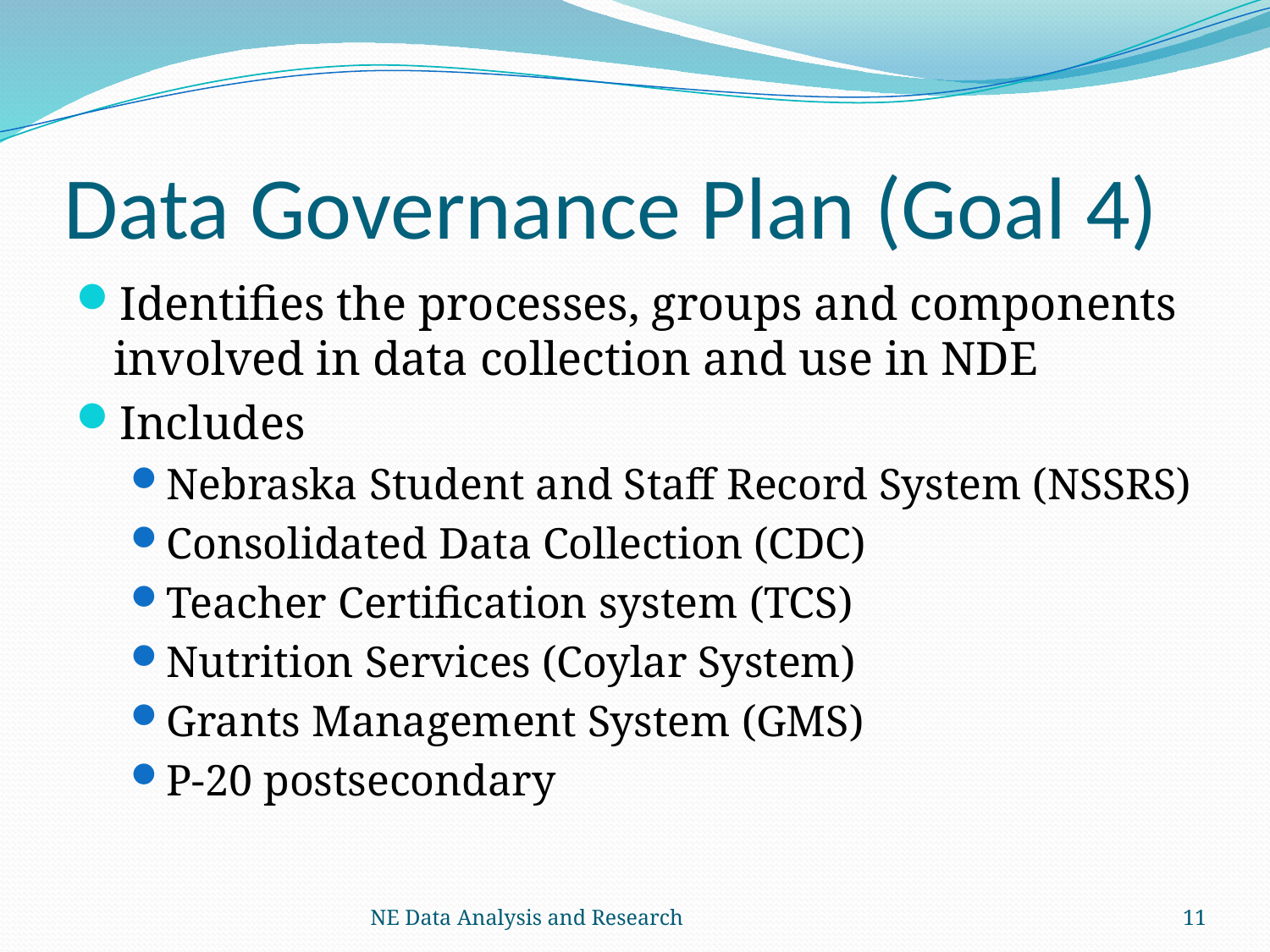

# Data Governance Plan (Goal 4)
Identifies the processes, groups and components involved in data collection and use in NDE
Includes
Nebraska Student and Staff Record System (NSSRS)
Consolidated Data Collection (CDC)
Teacher Certification system (TCS)
Nutrition Services (Coylar System)
Grants Management System (GMS)
P-20 postsecondary
NE Data Analysis and Research
11